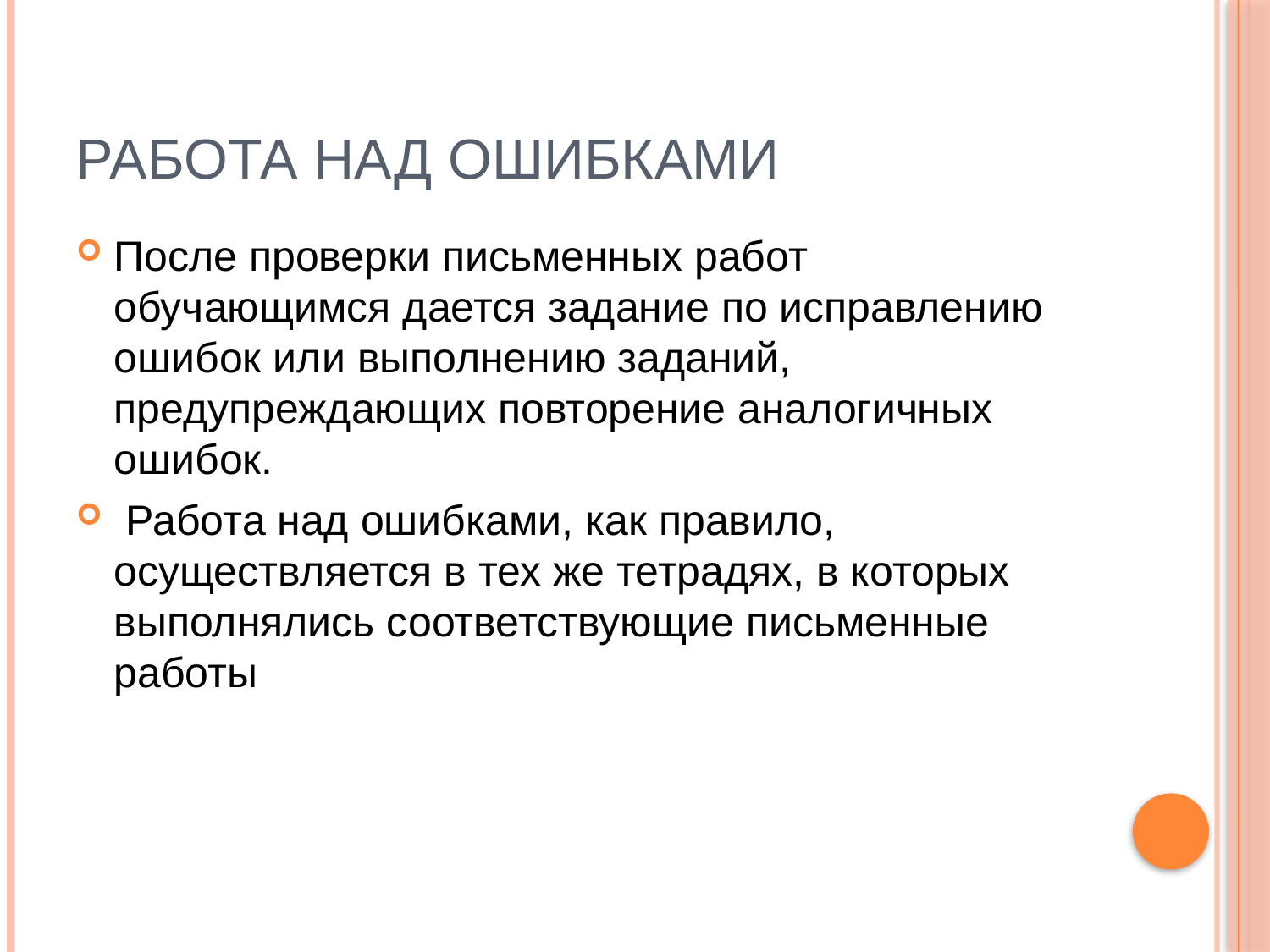

# Работа над ошибками
После проверки письменных работ обучающимся дается задание по исправлению ошибок или выполнению заданий, предупреждающих повторение аналогичных ошибок.
 Работа над ошибками, как правило, осуществляется в тех же тетрадях, в которых выполнялись соответствующие письменные работы